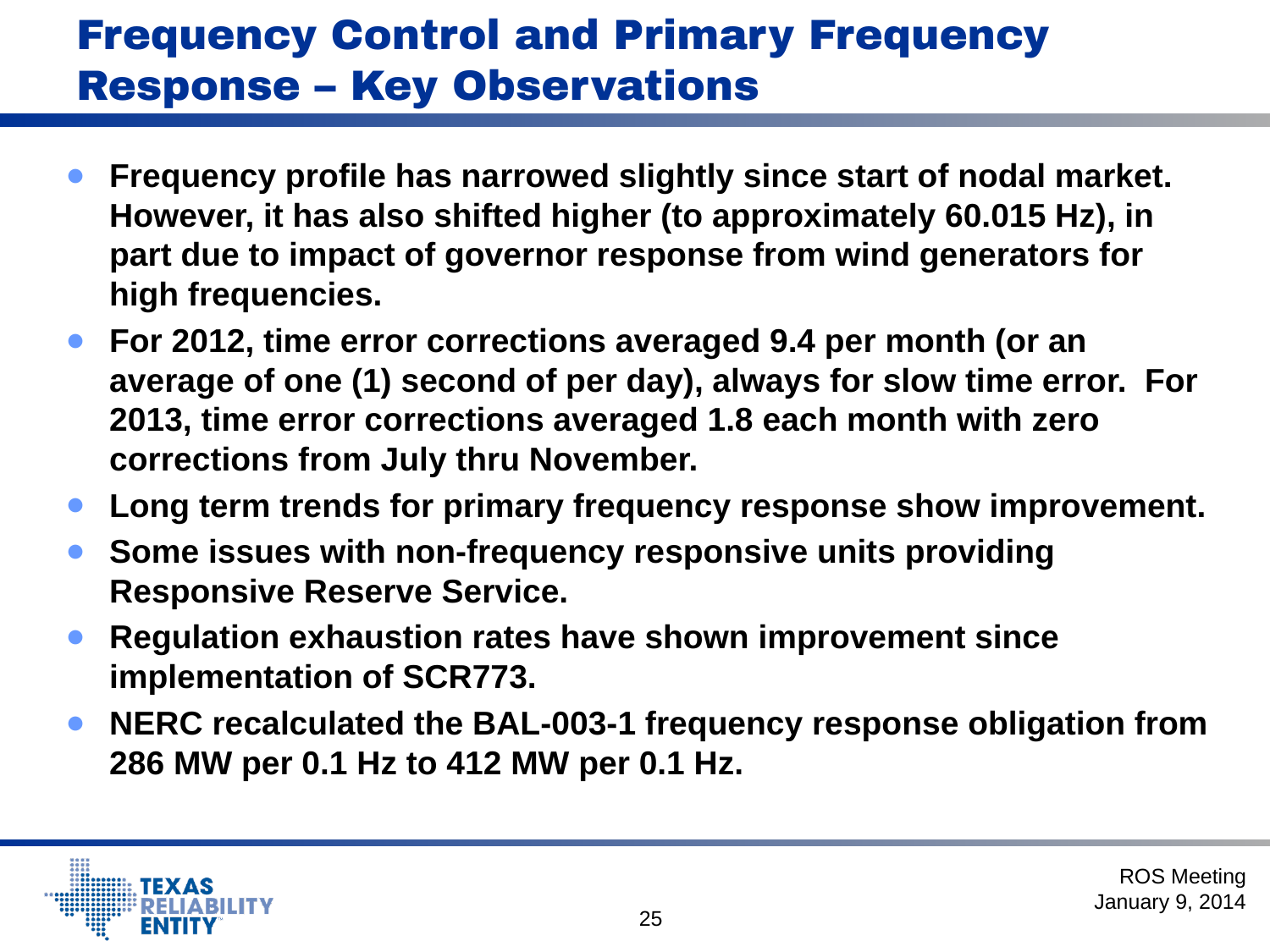

# Frequency Control and Primary Frequency Response – Key Observations
Frequency profile has narrowed slightly since start of nodal market. However, it has also shifted higher (to approximately 60.015 Hz), in part due to impact of governor response from wind generators for high frequencies.
For 2012, time error corrections averaged 9.4 per month (or an average of one (1) second of per day), always for slow time error.  For 2013, time error corrections averaged 1.8 each month with zero corrections from July thru November.
Long term trends for primary frequency response show improvement.
Some issues with non-frequency responsive units providing Responsive Reserve Service.
Regulation exhaustion rates have shown improvement since implementation of SCR773.
NERC recalculated the BAL-003-1 frequency response obligation from 286 MW per 0.1 Hz to 412 MW per 0.1 Hz.

ROS Meeting
January 9, 2014